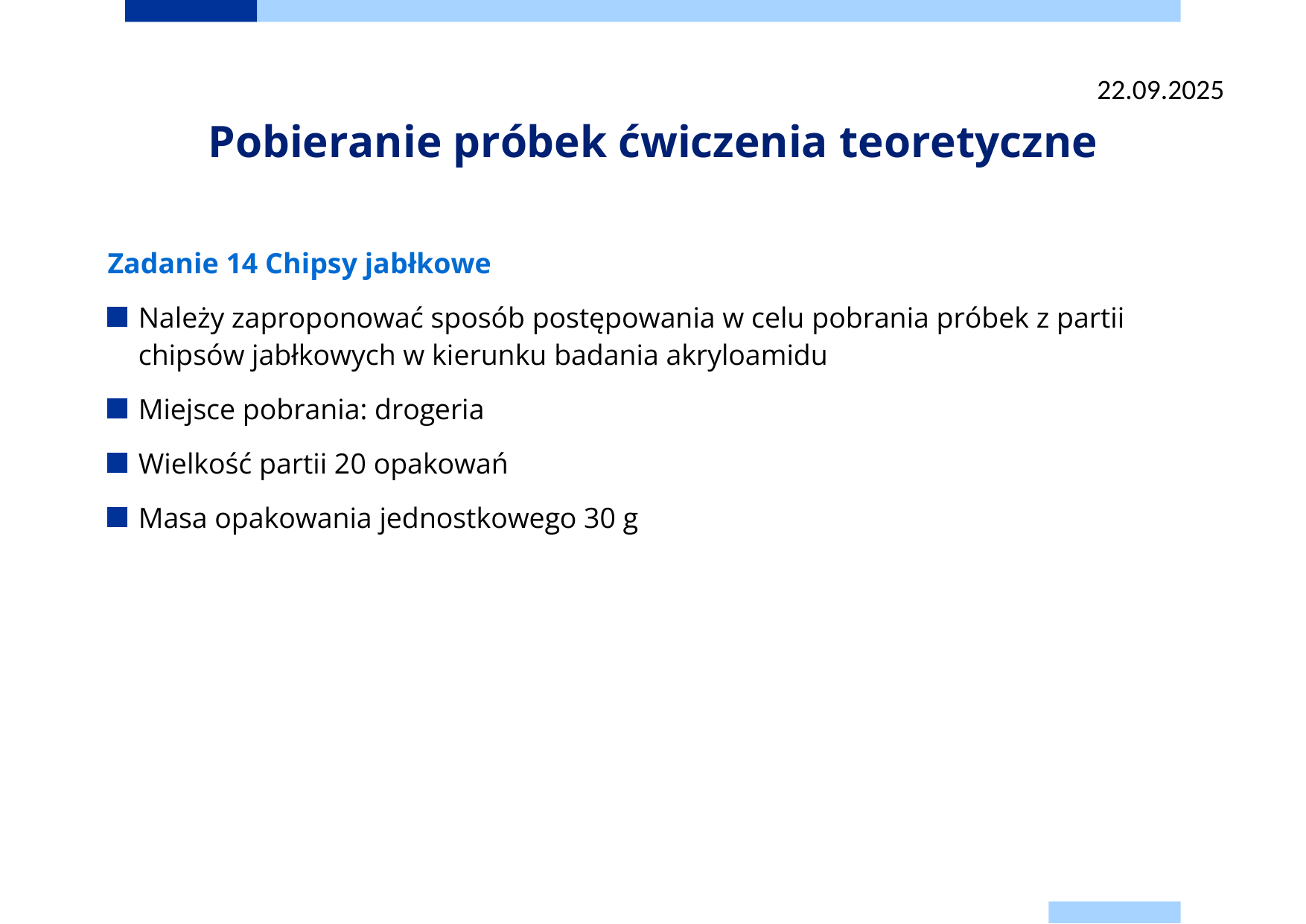

22.09.2025
# Pobieranie próbek ćwiczenia teoretyczne
Zadanie 14 Chipsy jabłkowe
Należy zaproponować sposób postępowania w celu pobrania próbek z partii chipsów jabłkowych w kierunku badania akryloamidu
Miejsce pobrania: drogeria
Wielkość partii 20 opakowań
Masa opakowania jednostkowego 30 g